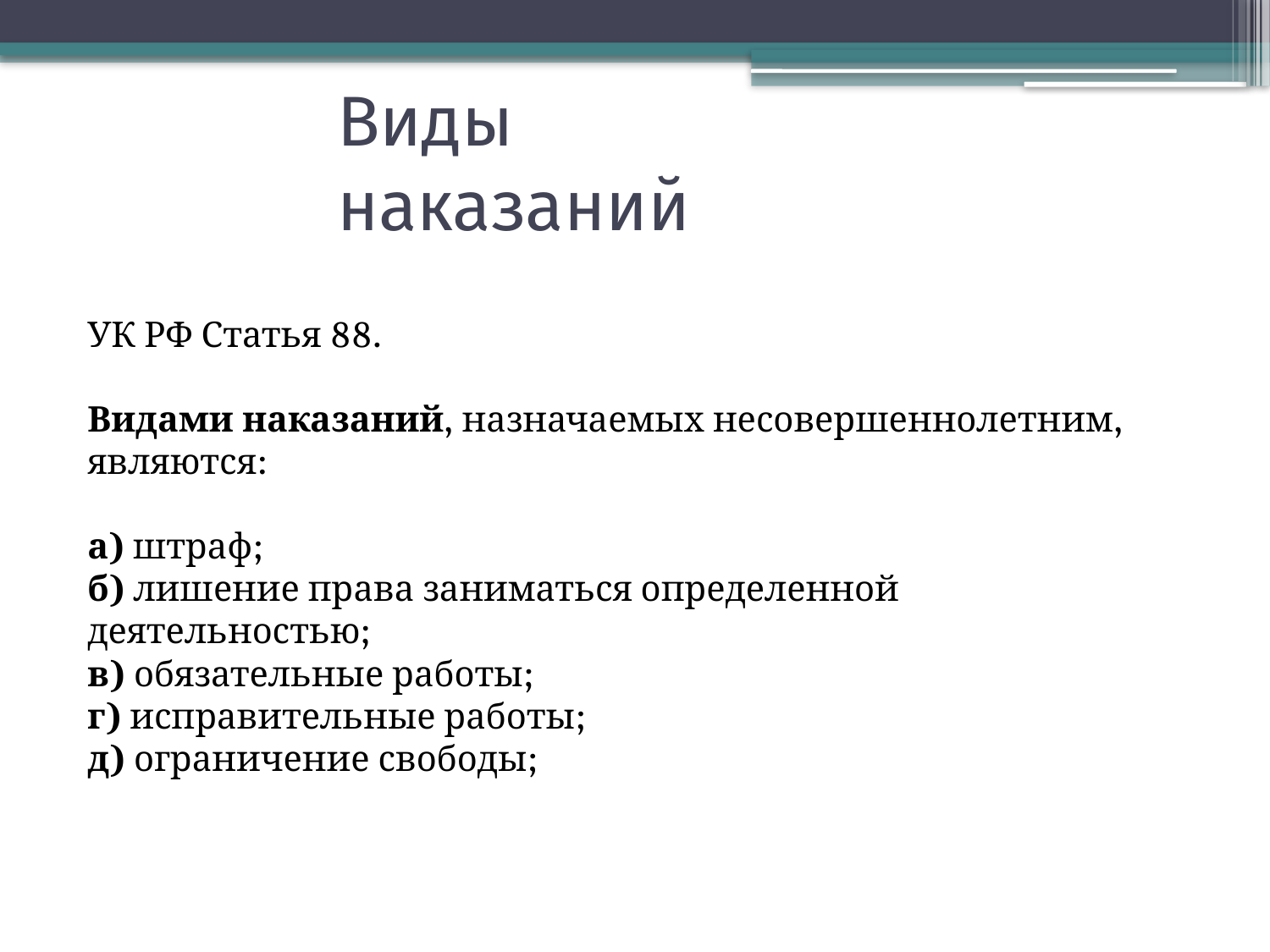

# Виды наказаний
УК РФ Статья 88.

Видами наказаний, назначаемых несовершеннолетним, являются:

а) штраф;
б) лишение права заниматься определенной деятельностью;
в) обязательные работы;
г) исправительные работы;
д) ограничение свободы;